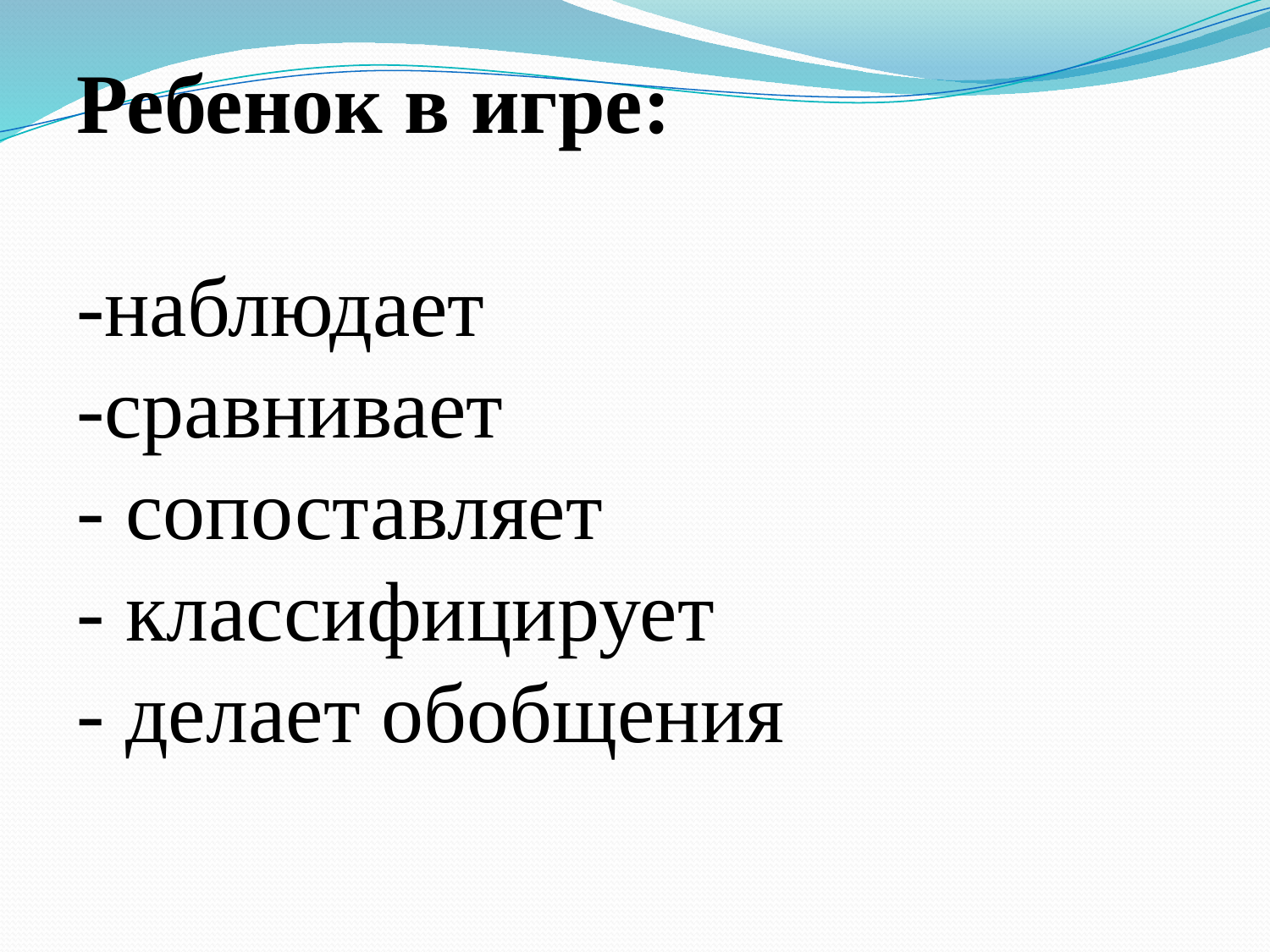

# Ребенок в игре:
-наблюдает
-сравнивает
- сопоставляет
- классифицирует
- делает обобщения